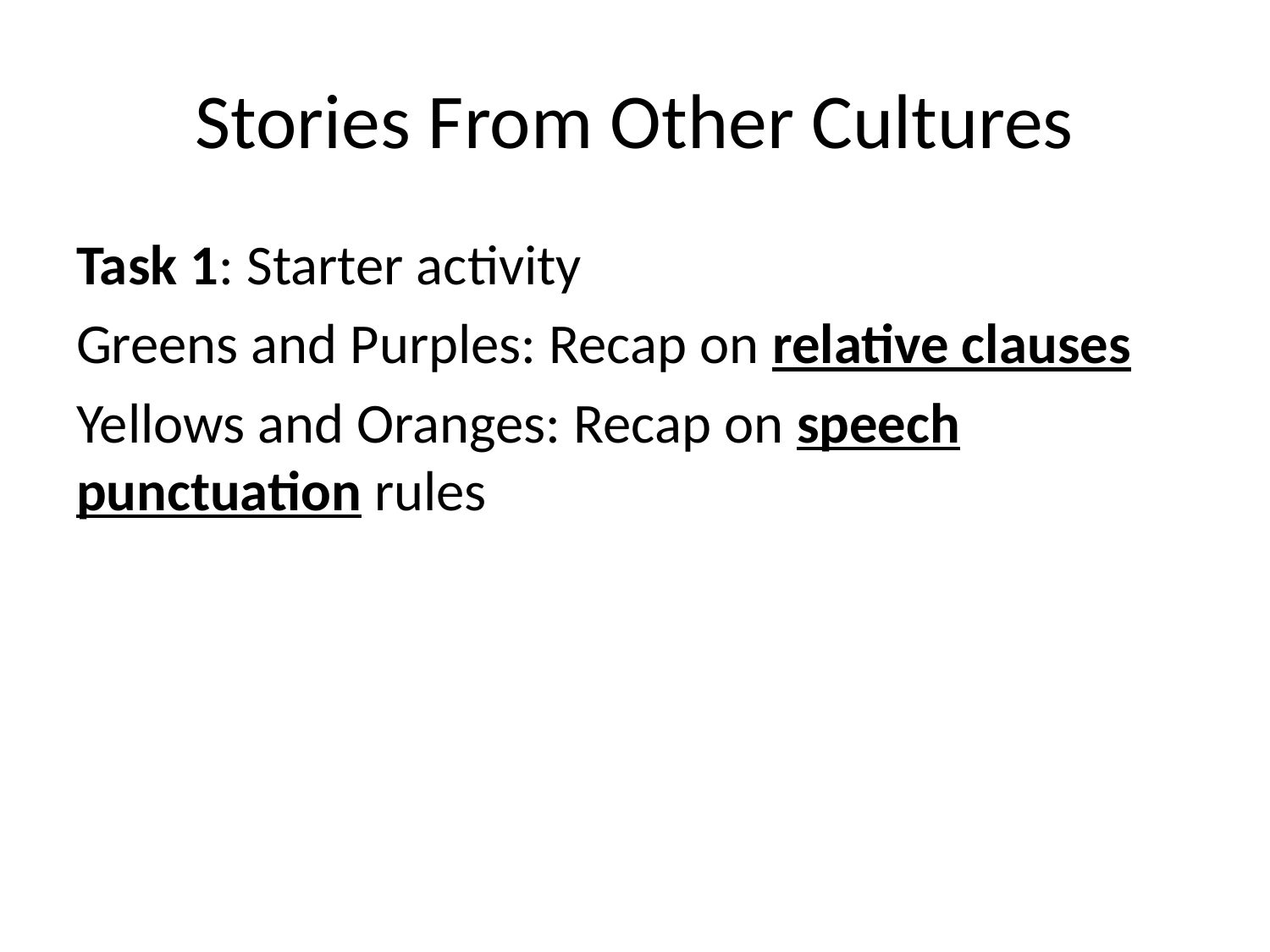

# Stories From Other Cultures
Task 1: Starter activity
Greens and Purples: Recap on relative clauses
Yellows and Oranges: Recap on speech punctuation rules